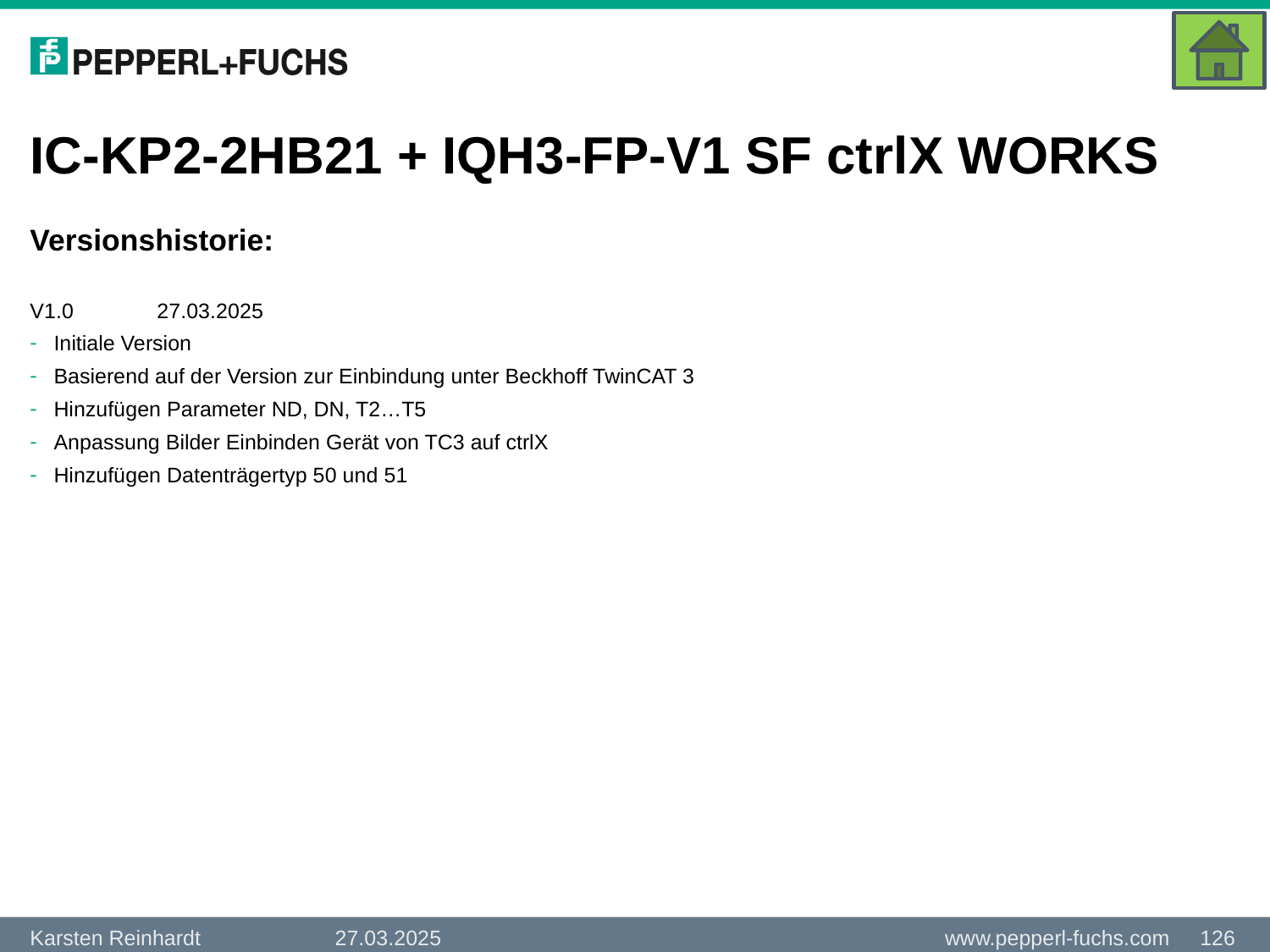

# IC-KP2-2HB21 + IQH3-FP-V1 SF ctrlX WORKS
Versionshistorie:

V1.0	27.03.2025
Initiale Version
Basierend auf der Version zur Einbindung unter Beckhoff TwinCAT 3
Hinzufügen Parameter ND, DN, T2…T5
Anpassung Bilder Einbinden Gerät von TC3 auf ctrlX
Hinzufügen Datenträgertyp 50 und 51

27.03.2025
126
Karsten Reinhardt